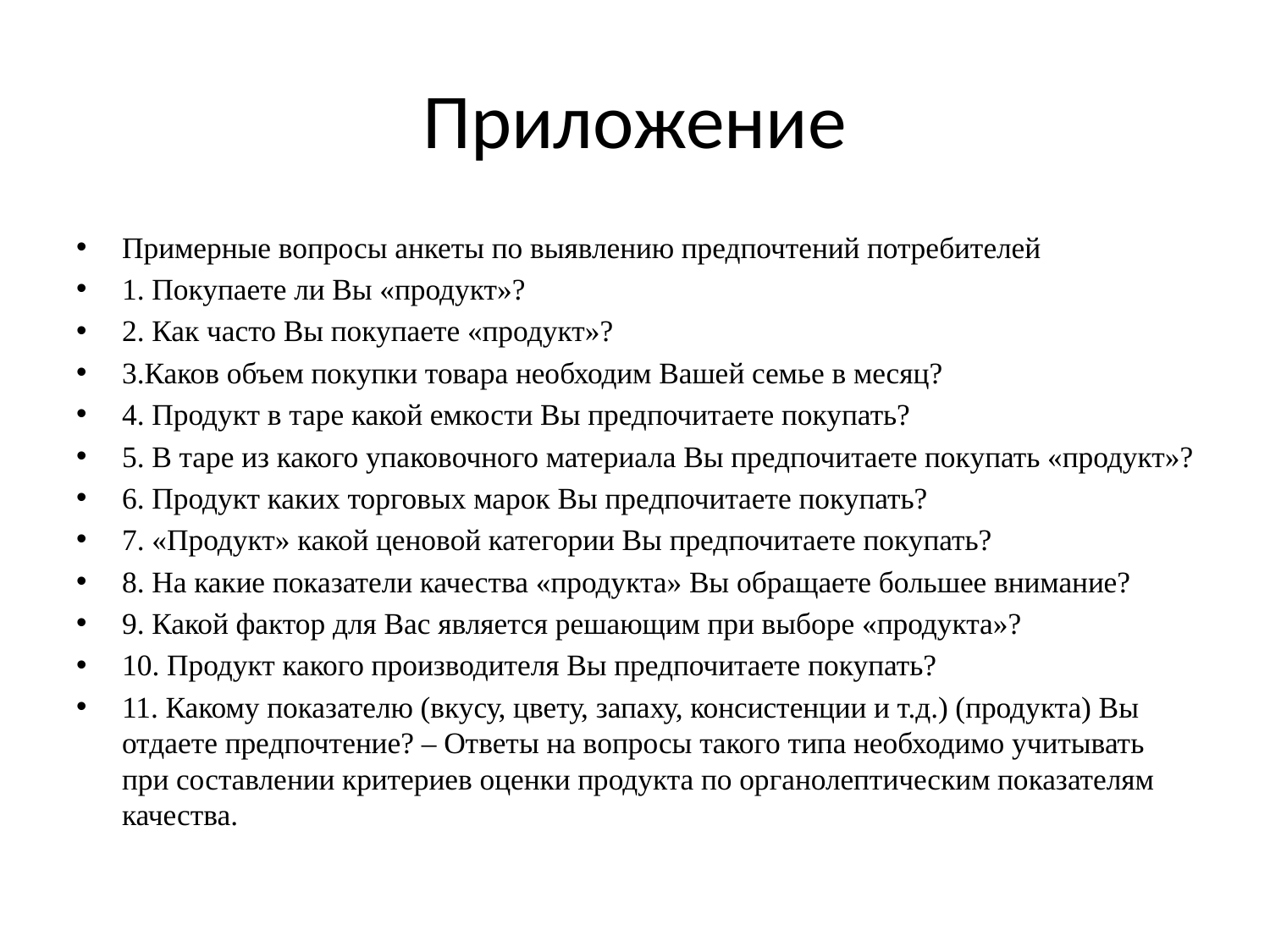

# Приложение
Примерные вопросы анкеты по выявлению предпочтений потребителей
1. Покупаете ли Вы «продукт»?
2. Как часто Вы покупаете «продукт»?
3.Каков объем покупки товара необходим Вашей семье в месяц?
4. Продукт в таре какой емкости Вы предпочитаете покупать?
5. В таре из какого упаковочного материала Вы предпочитаете покупать «продукт»?
6. Продукт каких торговых марок Вы предпочитаете покупать?
7. «Продукт» какой ценовой категории Вы предпочитаете покупать?
8. На какие показатели качества «продукта» Вы обращаете большее внимание?
9. Какой фактор для Вас является решающим при выборе «продукта»?
10. Продукт какого производителя Вы предпочитаете покупать?
11. Какому показателю (вкусу, цвету, запаху, консистенции и т.д.) (продукта) Вы отдаете предпочтение? – Ответы на вопросы такого типа необходимо учитывать при составлении критериев оценки продукта по органолептическим показателям качества.